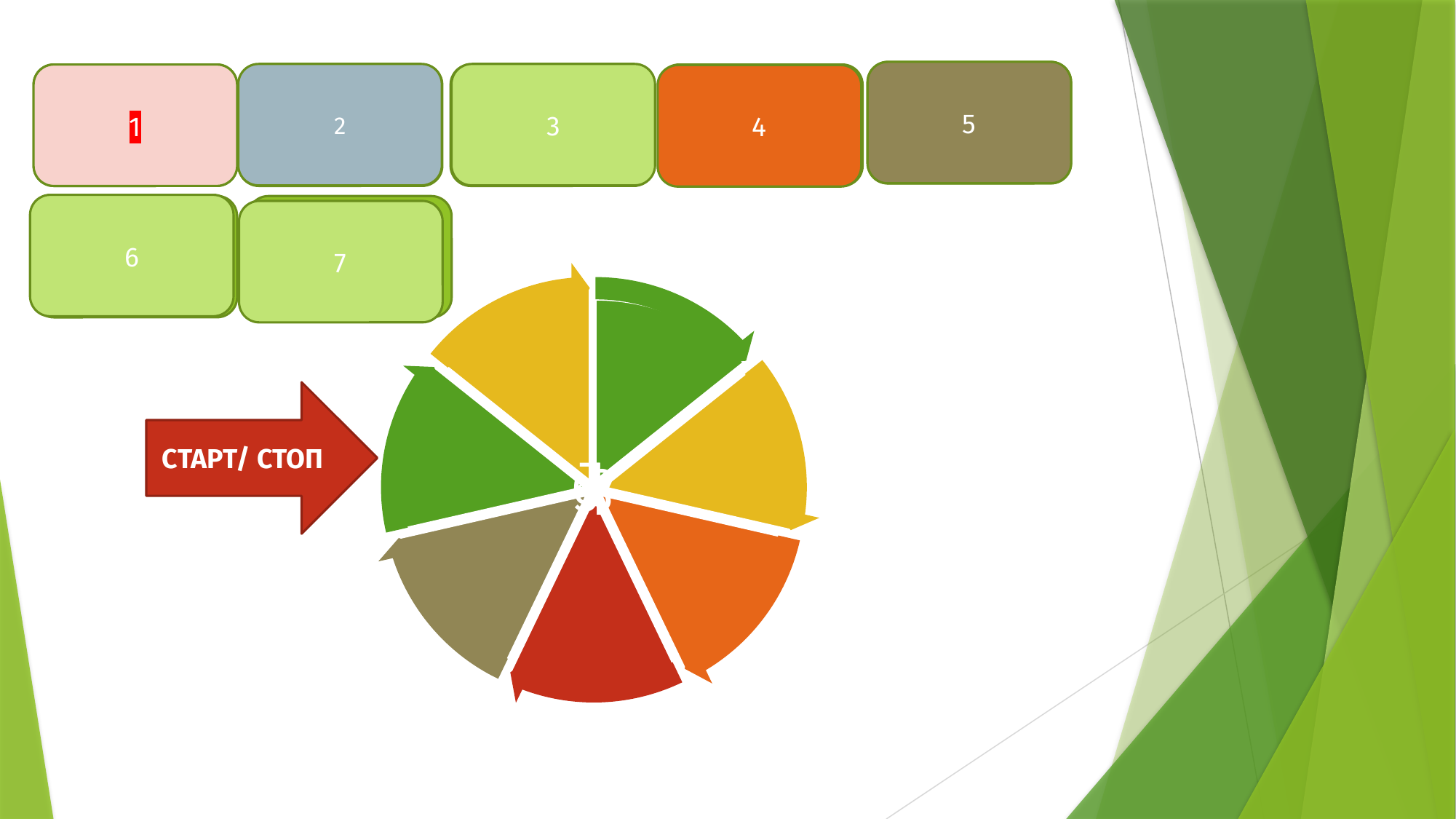

5
Манастын бала чагындагы аты ким
2
3
1
 Мага жаккан чыгарма кайсы?
Аты узун баланын аты ким?
Манастын энесинин аты ким?
Манастын минген аты кандай аталат?
4
#
6
6
Мага жаккан чыгарма
Мага таасир берген каармандар
7
1
2
3
4
5
6
7
СТАРТ/ СТОП